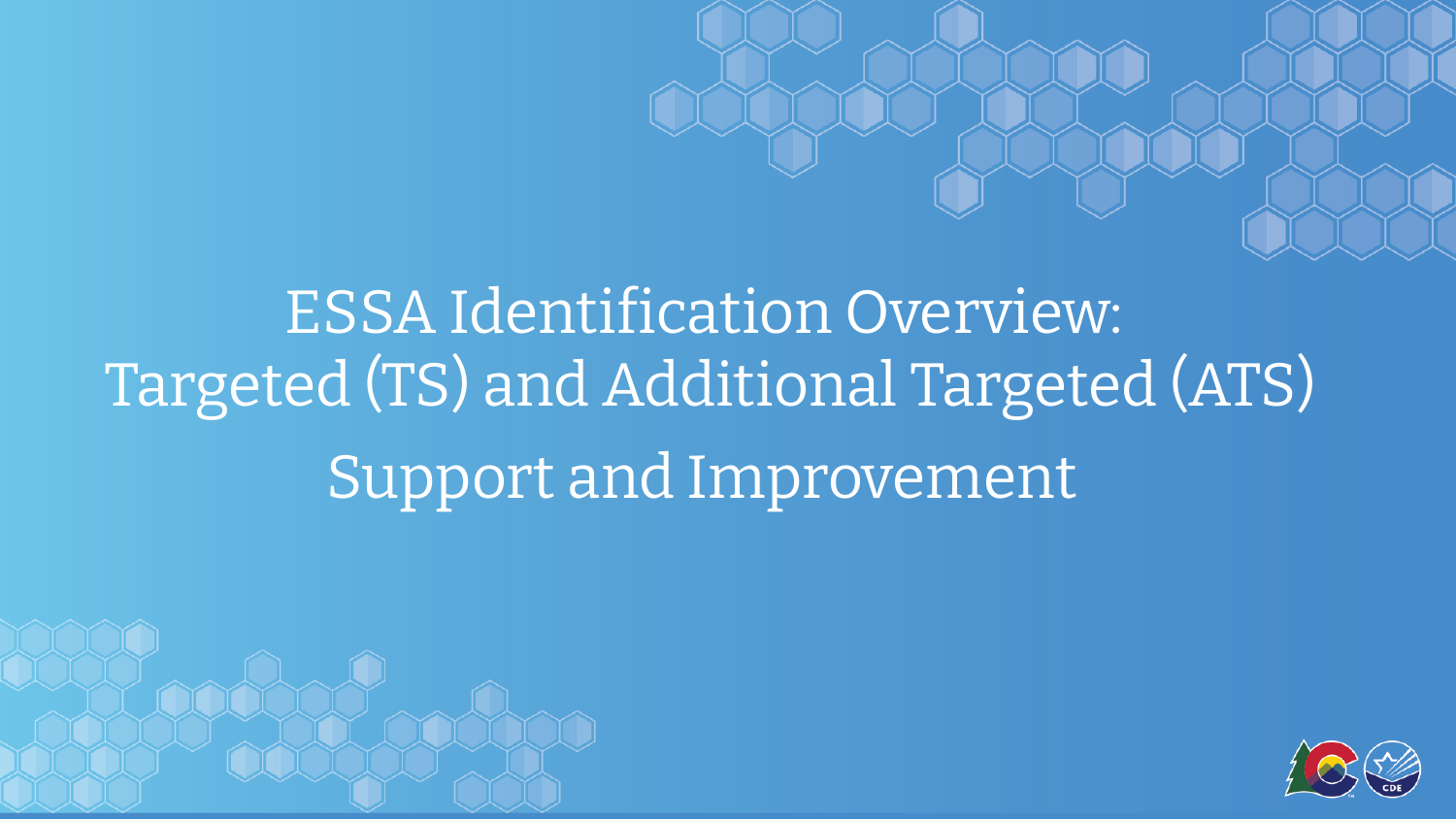

# ESSA Identification Overview:
Targeted (TS) and Additional Targeted (ATS) Support and Improvement